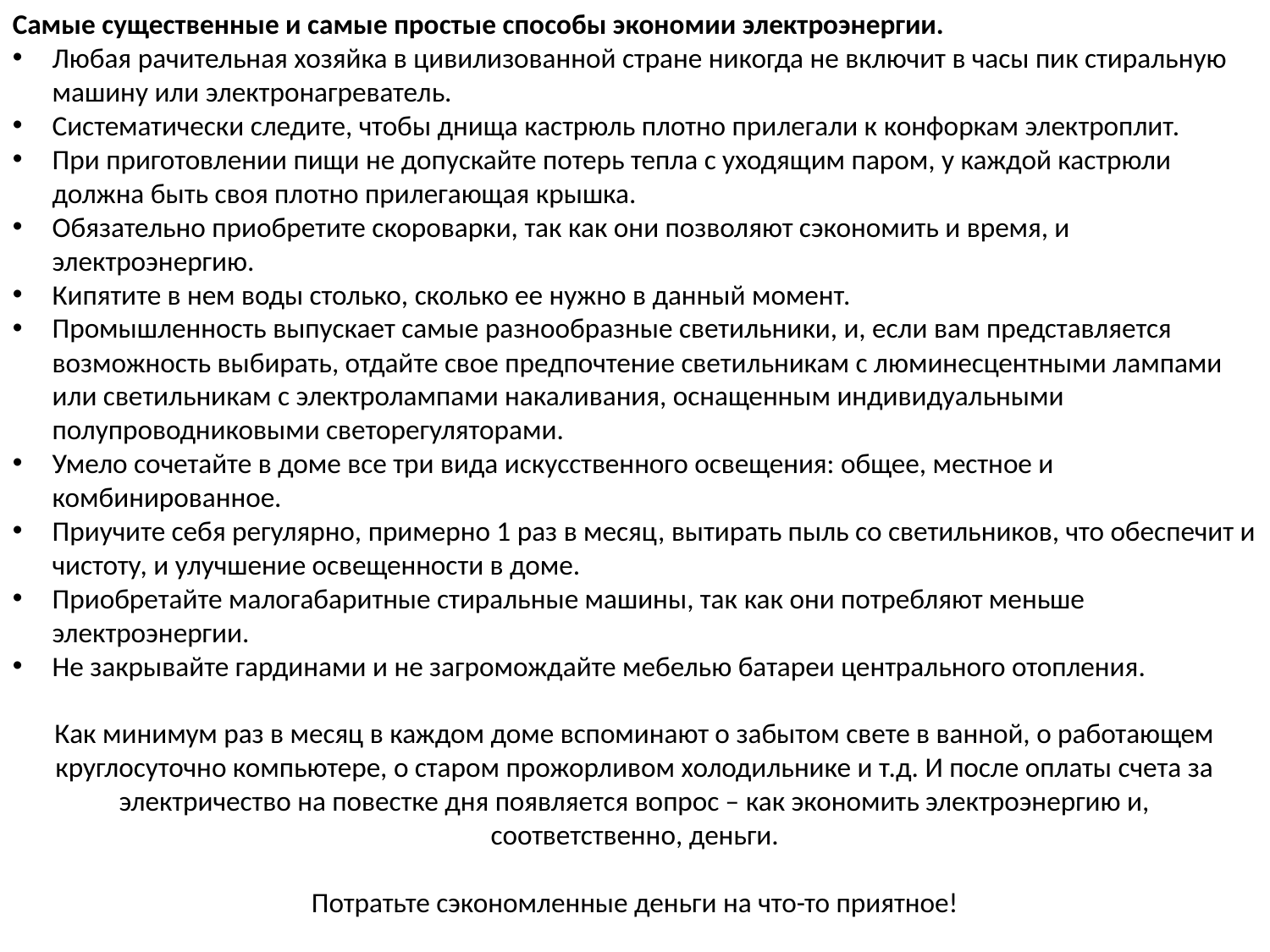

Самые существенные и самые простые способы экономии электроэнергии.
Любая рачительная хозяйка в цивилизованной стране никогда не включит в часы пик стиральную машину или электронагреватель.
Систематически следите, чтобы днища кастрюль плотно прилегали к конфоркам электроплит.
При приготовлении пищи не допускайте потерь тепла с уходящим паром, у каждой кастрюли должна быть своя плотно прилегающая крышка.
Обязательно приобретите скороварки, так как они позволяют сэкономить и время, и электроэнергию.
Кипятите в нем воды столько, сколько ее нужно в данный момент.
Промышленность выпускает самые разнообразные светильники, и, если вам представляется возможность выбирать, отдайте свое предпочтение светильникам с люминесцентными лампами или светильникам с электролампами накаливания, оснащенным индивидуальными полупроводниковыми светорегуляторами.
Умело сочетайте в доме все три вида искусственного освещения: общее, местное и комбинированное.
Приучите себя регулярно, примерно 1 раз в месяц, вытирать пыль со светильников, что обеспечит и чистоту, и улучшение освещенности в доме.
Приобретайте малогабаритные стиральные машины, так как они потребляют меньше электроэнергии.
Не закрывайте гардинами и не загромождайте мебелью батареи центрального отопления.

Как минимум раз в месяц в каждом доме вспоминают о забытом свете в ванной, о работающем круглосуточно компьютере, о старом прожорливом холодильнике и т.д. И после оплаты счета за электричество на повестке дня появляется вопрос – как экономить электроэнергию и, соответственно, деньги.

Потратьте сэкономленные деньги на что-то приятное!